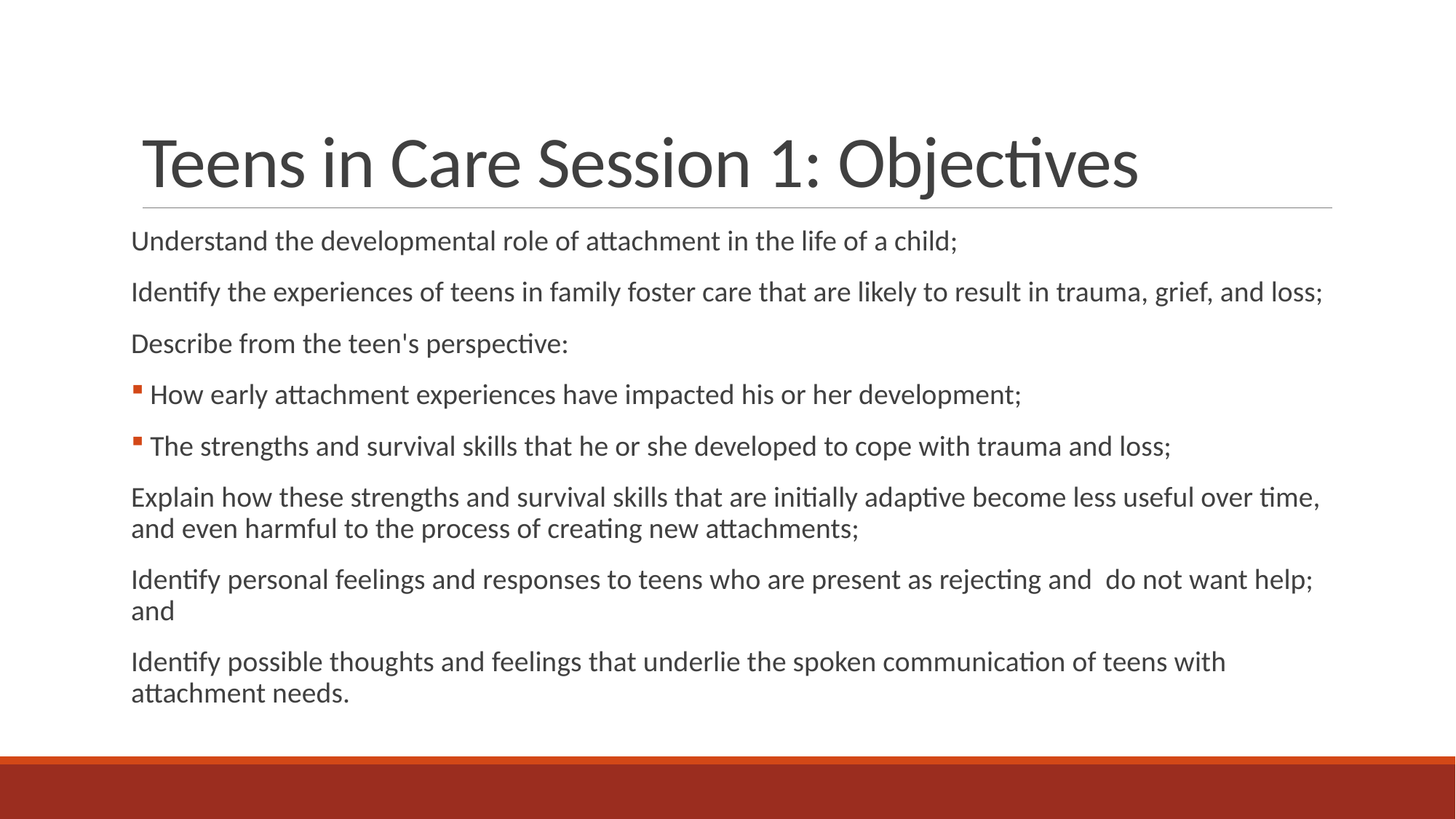

# Teens in Care Session 1: Objectives
Understand the developmental role of attachment in the life of a child;
Identify the experiences of teens in family foster care that are likely to result in trauma, grief, and loss;
Describe from the teen's perspective:
 How early attachment experiences have impacted his or her development;
 The strengths and survival skills that he or she developed to cope with trauma and loss;
Explain how these strengths and survival skills that are initially adaptive become less useful over time, and even harmful to the process of creating new attachments;
Identify personal feelings and responses to teens who are present as rejecting and  do not want help; and
Identify possible thoughts and feelings that underlie the spoken communication of teens with attachment needs.